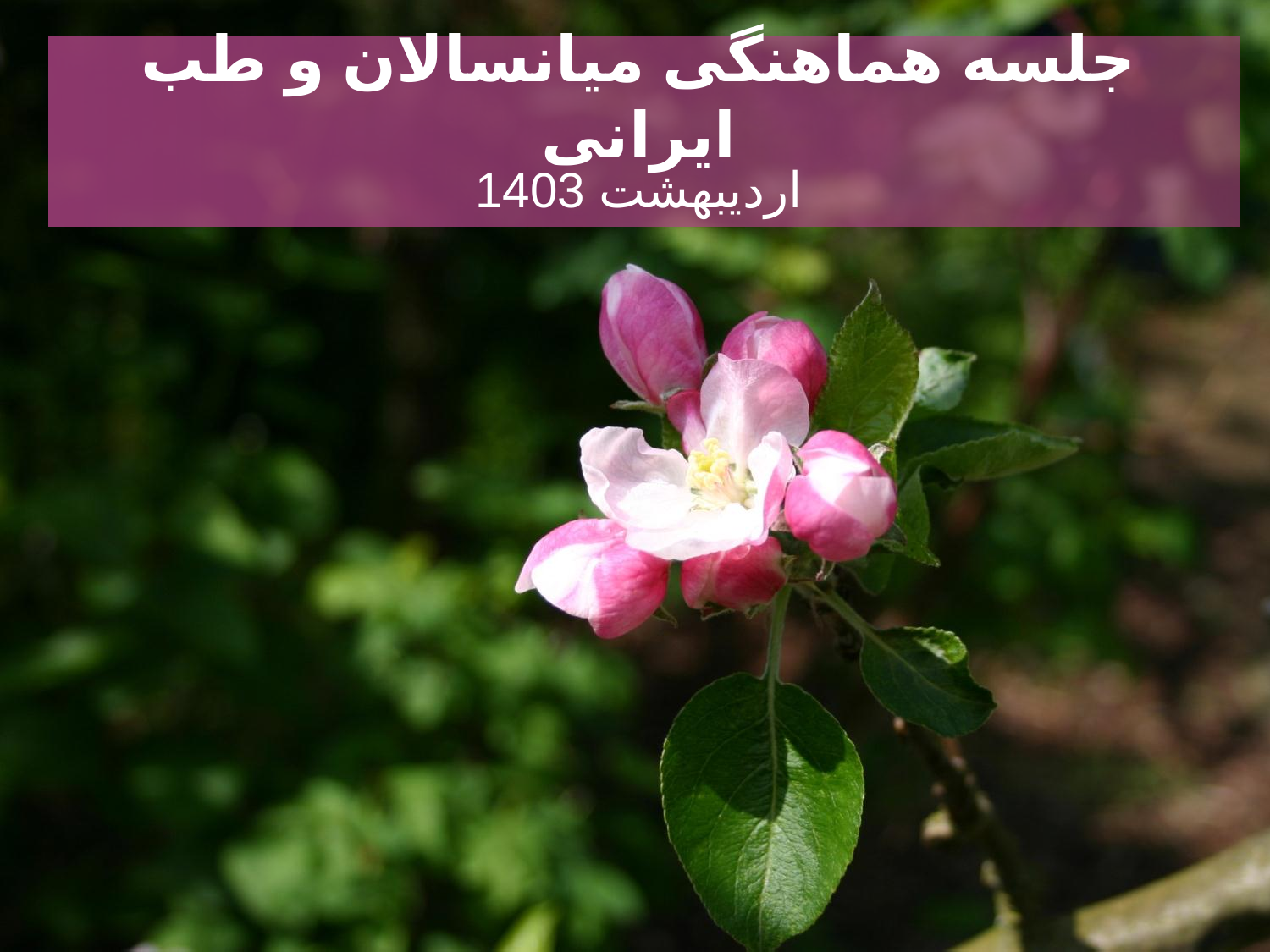

# جلسه هماهنگی میانسالان و طب ایرانی
اردیبهشت 1403